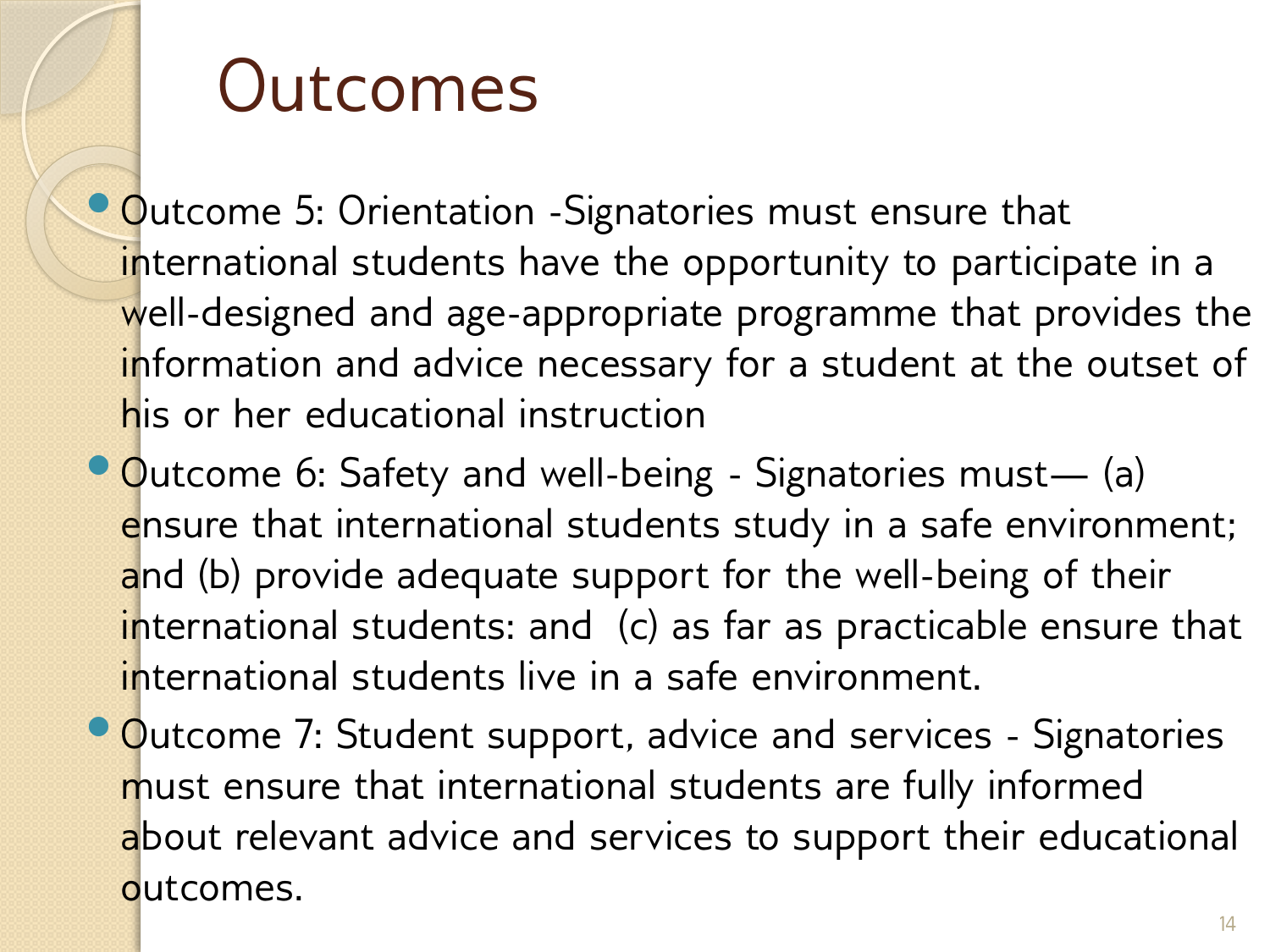

# Outcomes
Outcome 5: Orientation -Signatories must ensure that international students have the opportunity to participate in a well-designed and age-appropriate programme that provides the information and advice necessary for a student at the outset of his or her educational instruction
Outcome 6: Safety and well-being - Signatories must— (a) ensure that international students study in a safe environment; and (b) provide adequate support for the well-being of their international students: and  (c) as far as practicable ensure that international students live in a safe environment.
Outcome 7: Student support, advice and services - Signatories must ensure that international students are fully informed about relevant advice and services to support their educational outcomes.

14